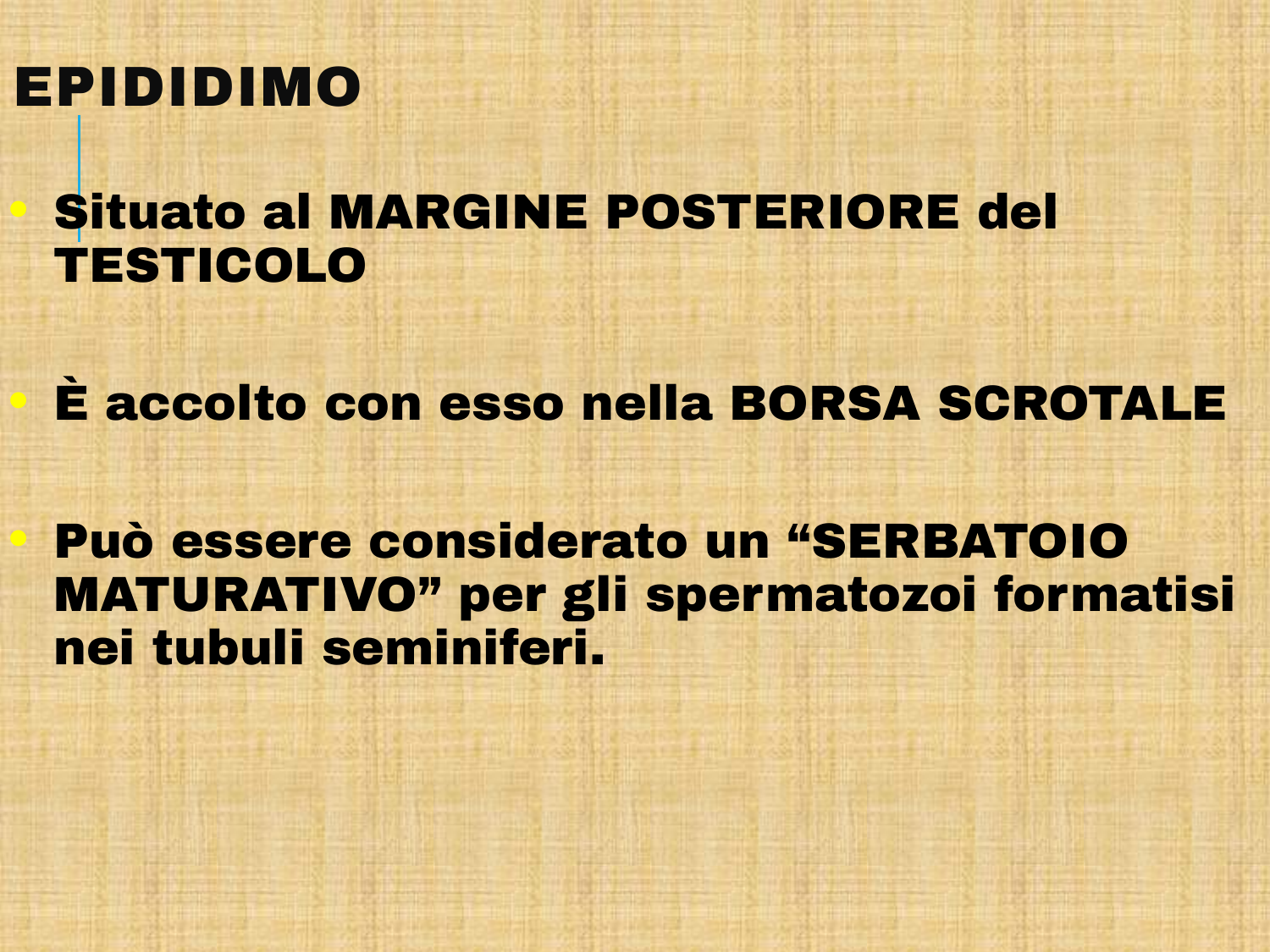

# EPIDIDIMO
Situato al MARGINE POSTERIORE del TESTICOLO

È accolto con esso nella BORSA SCROTALE

Può essere considerato un “SERBATOIO MATURATIVO” per gli spermatozoi formatisi nei tubuli seminiferi.